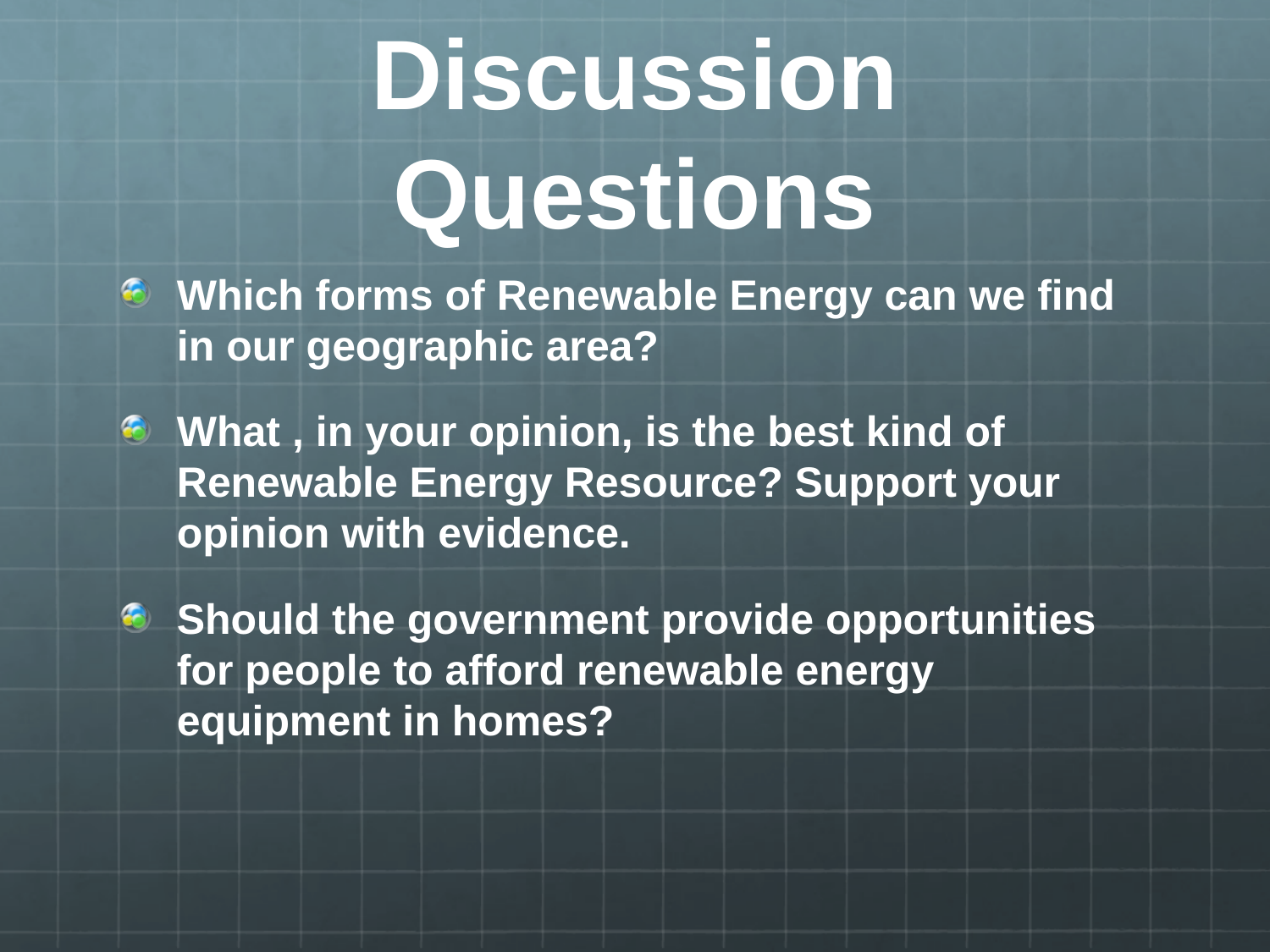

# Discussion Questions
Which forms of Renewable Energy can we find in our geographic area?
What , in your opinion, is the best kind of Renewable Energy Resource? Support your opinion with evidence.
Should the government provide opportunities for people to afford renewable energy equipment in homes?